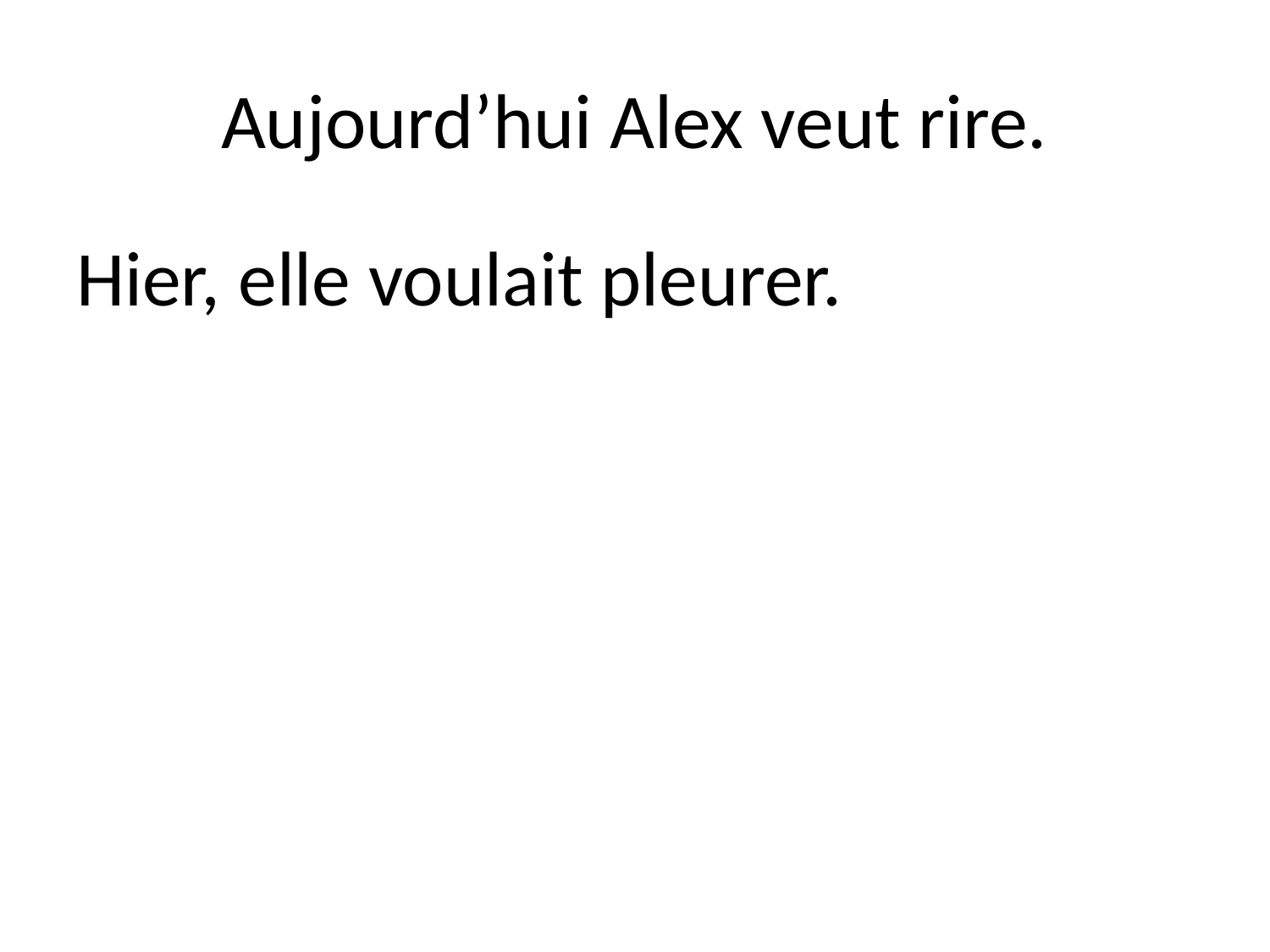

# Aujourd’hui Alex veut rire.
Hier, elle voulait pleurer.